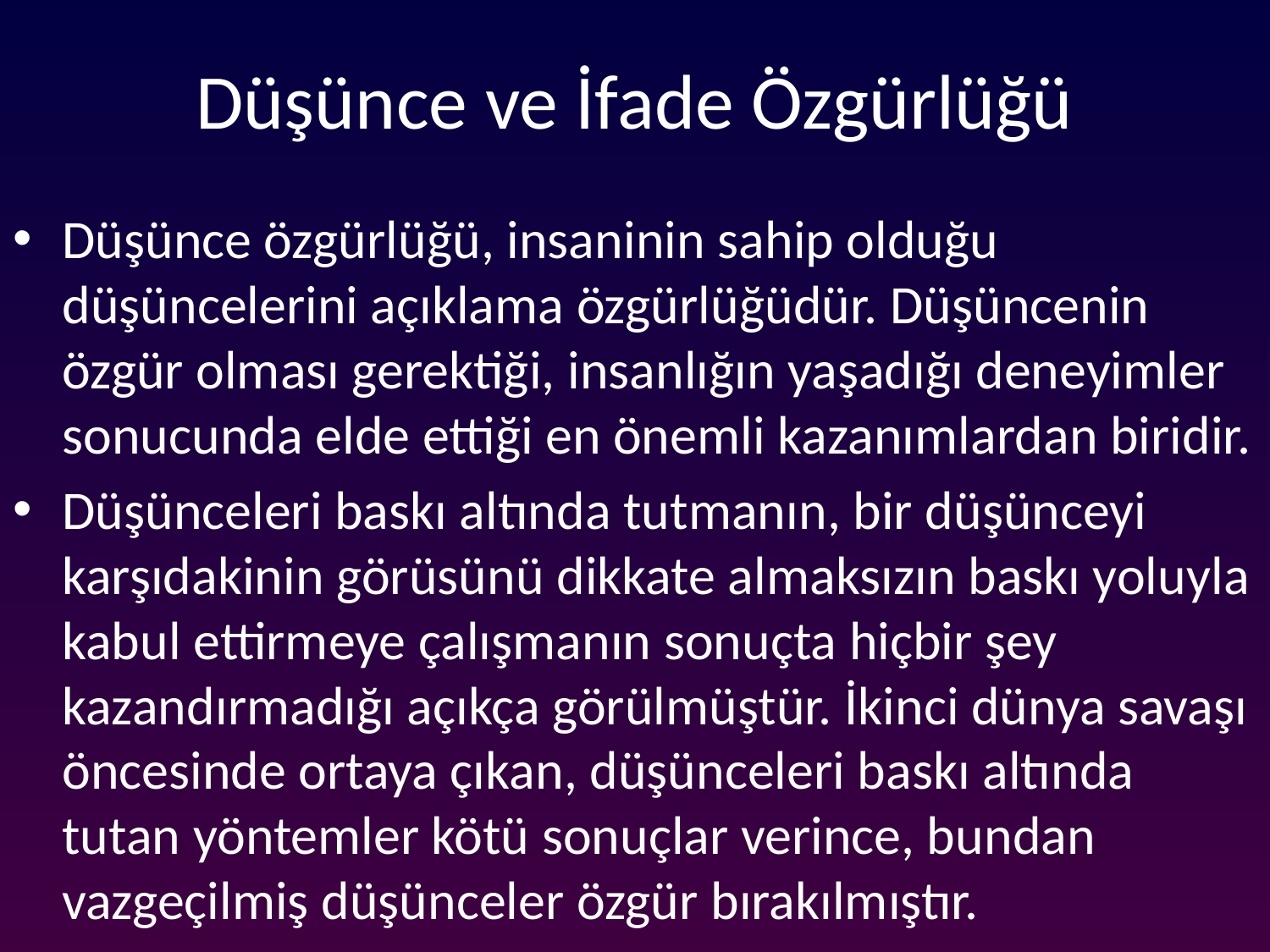

# Düşünce ve İfade Özgürlüğü
Düşünce özgürlüğü, insaninin sahip olduğu düşüncelerini açıklama özgürlüğüdür. Düşüncenin özgür olması gerektiği, insanlığın yaşadığı deneyimler sonucunda elde ettiği en önemli kazanımlardan biridir.
Düşünceleri baskı altında tutmanın, bir düşünceyi karşıdakinin görüsünü dikkate almaksızın baskı yoluyla kabul ettirmeye çalışmanın sonuçta hiçbir şey kazandırmadığı açıkça görülmüştür. İkinci dünya savaşı öncesinde ortaya çıkan, düşünceleri baskı altında tutan yöntemler kötü sonuçlar verince, bundan vazgeçilmiş düşünceler özgür bırakılmıştır.